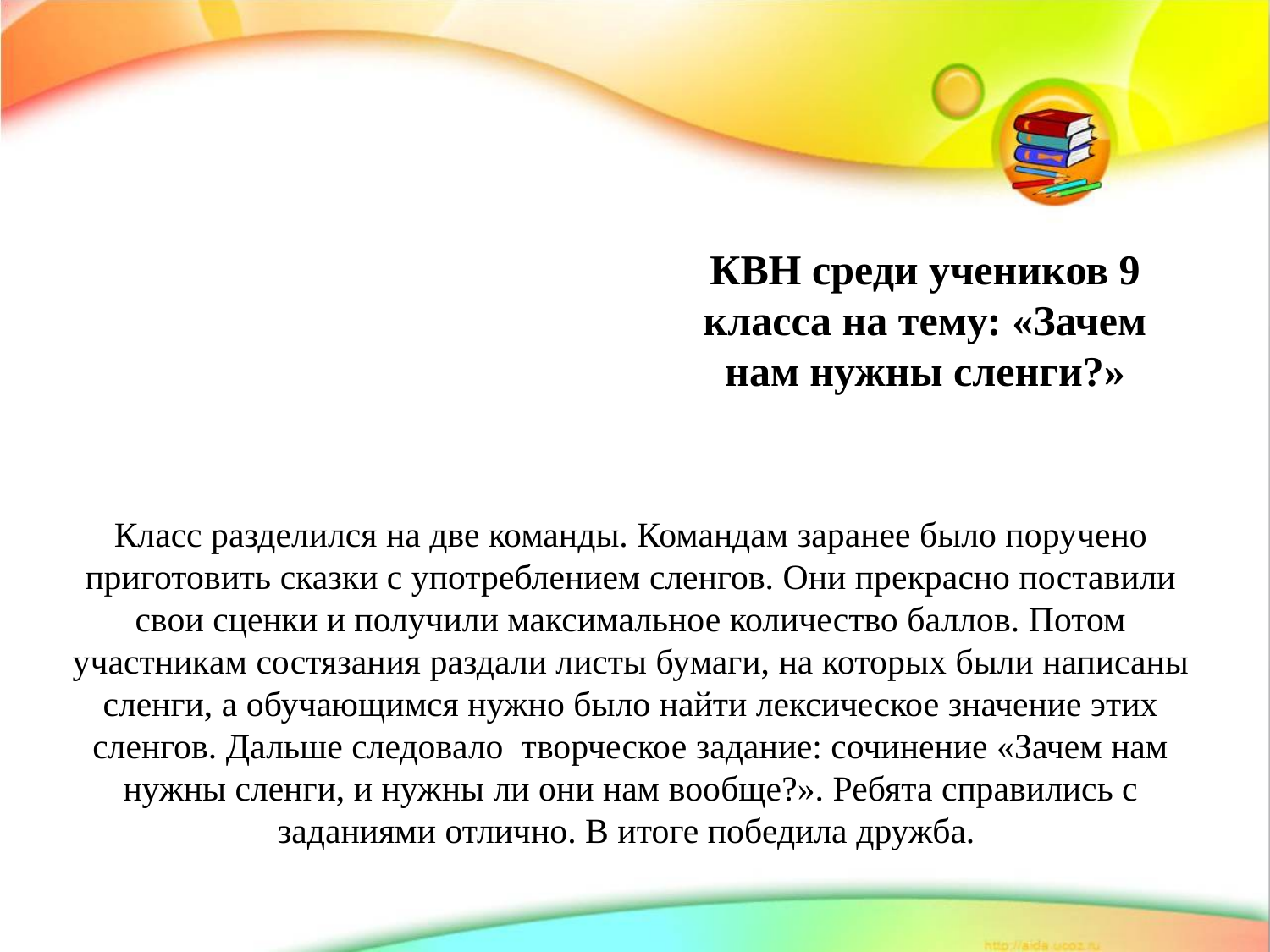

КВН среди учеников 9 класса на тему: «Зачем нам нужны сленги?»
# Класс разделился на две команды. Командам заранее было поручено приготовить сказки с употреблением сленгов. Они прекрасно поставили свои сценки и получили максимальное количество баллов. Потом участникам состязания раздали листы бумаги, на которых были написаны сленги, а обучающимся нужно было найти лексическое значение этих сленгов. Дальше следовало  творческое задание: сочинение «Зачем нам нужны сленги, и нужны ли они нам вообще?». Ребята справились с заданиями отлично. В итоге победила дружба.